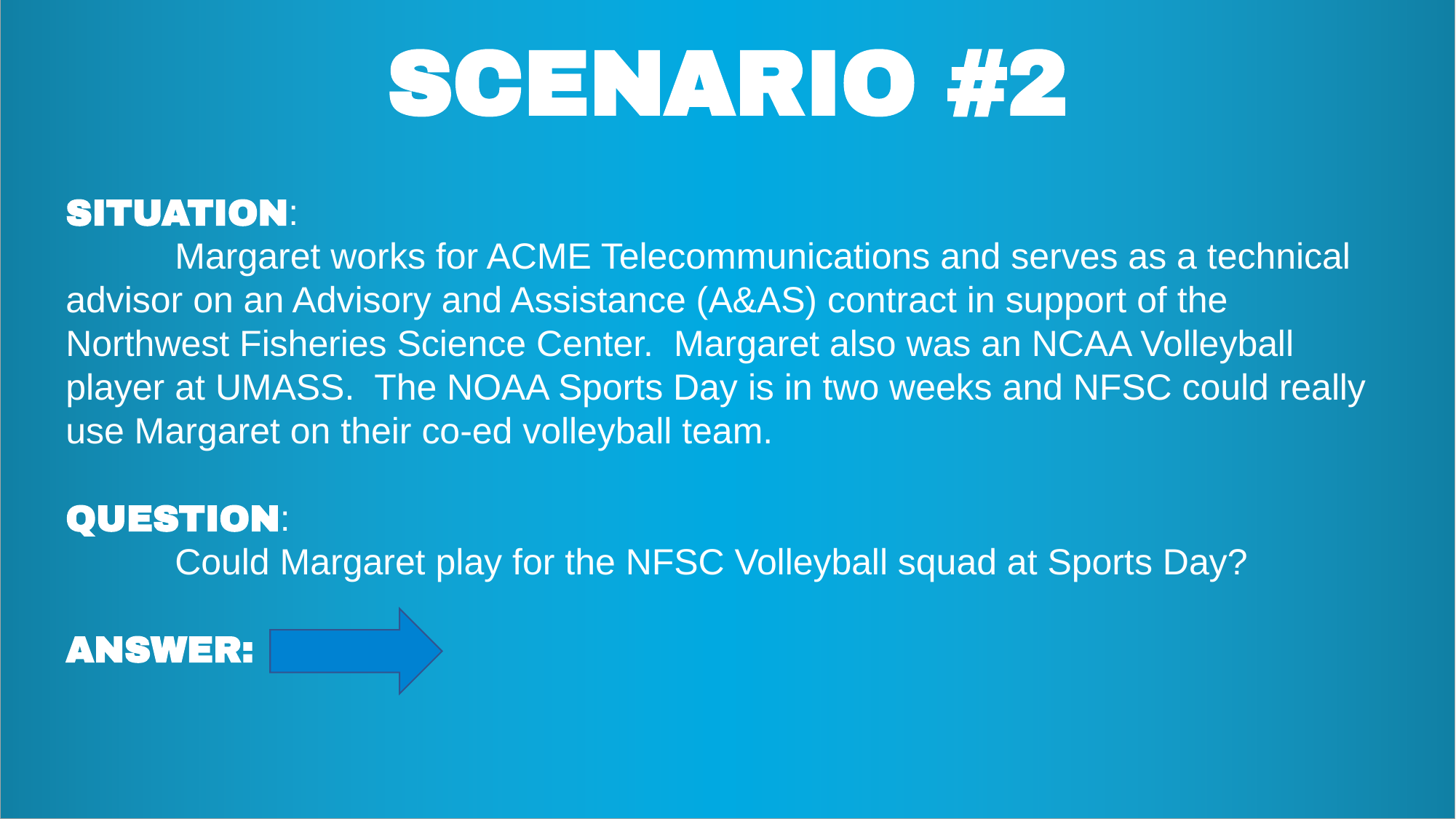

SCENARIO #2
SITUATION:
	Margaret works for ACME Telecommunications and serves as a technical advisor on an Advisory and Assistance (A&AS) contract in support of the Northwest Fisheries Science Center.  Margaret also was an NCAA Volleyball player at UMASS.  The NOAA Sports Day is in two weeks and NFSC could really use Margaret on their co-ed volleyball team.
QUESTION:
	Could Margaret play for the NFSC Volleyball squad at Sports Day?
ANSWER: